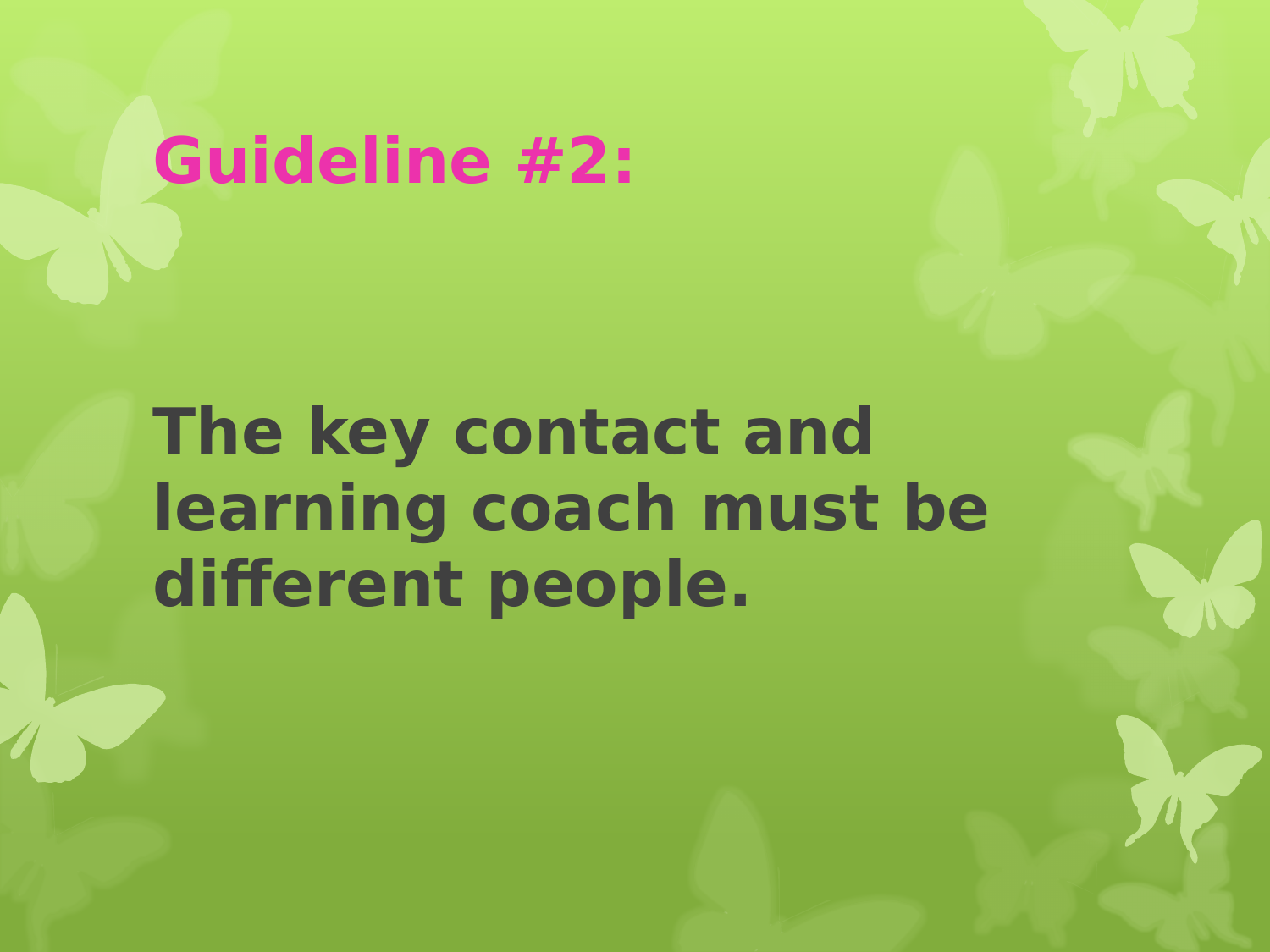

# Guideline #2:
The key contact and learning coach must be different people.